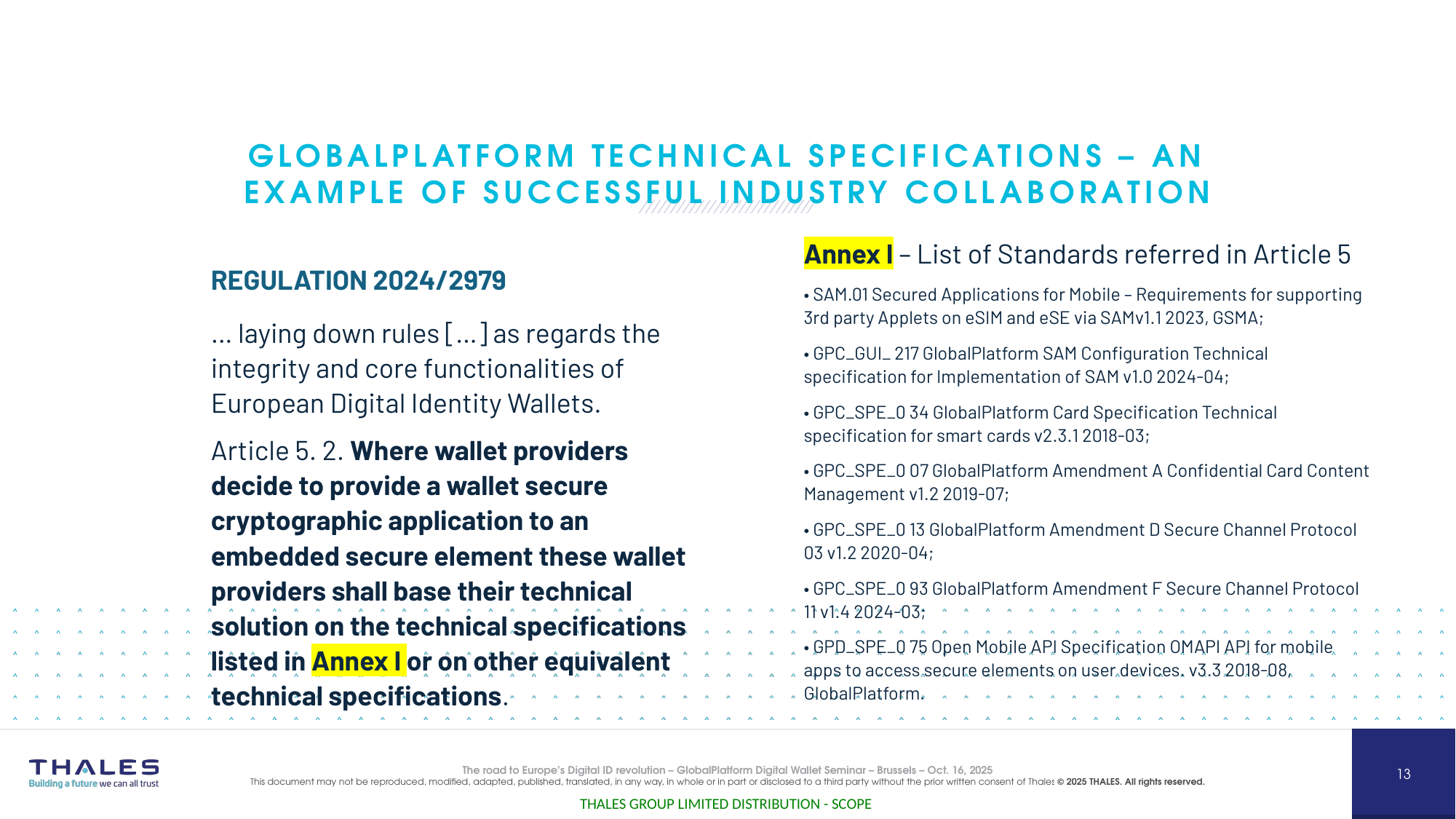

# GlobalPlatform technical specifications – An example of successful industry collaboration
Annex I – List of Standards referred in Article 5
• SAM.01 Secured Applications for Mobile – Requirements for supporting 3rd party Applets on eSIM and eSE via SAMv1.1 2023, GSMA;
• GPC_GUI_ 217 GlobalPlatform SAM Configuration Technical specification for Implementation of SAM v1.0 2024-04;
• GPC_SPE_0 34 GlobalPlatform Card Specification Technical specification for smart cards v2.3.1 2018-03;
• GPC_SPE_0 07 GlobalPlatform Amendment A Confidential Card Content Management v1.2 2019-07;
• GPC_SPE_0 13 GlobalPlatform Amendment D Secure Channel Protocol 03 v1.2 2020-04;
• GPC_SPE_0 93 GlobalPlatform Amendment F Secure Channel Protocol 11 v1.4 2024-03;
• GPD_SPE_0 75 Open Mobile API Specification OMAPI API for mobile apps to access secure elements on user devices. v3.3 2018-08, GlobalPlatform.

REGULATION 2024/2979
… laying down rules […] as regards the integrity and core functionalities of European Digital Identity Wallets.
Article 5. 2. Where wallet providers decide to provide a wallet secure cryptographic application to an embedded secure element these wallet providers shall base their technical solution on the technical specifications listed in Annex I or on other equivalent technical specifications.